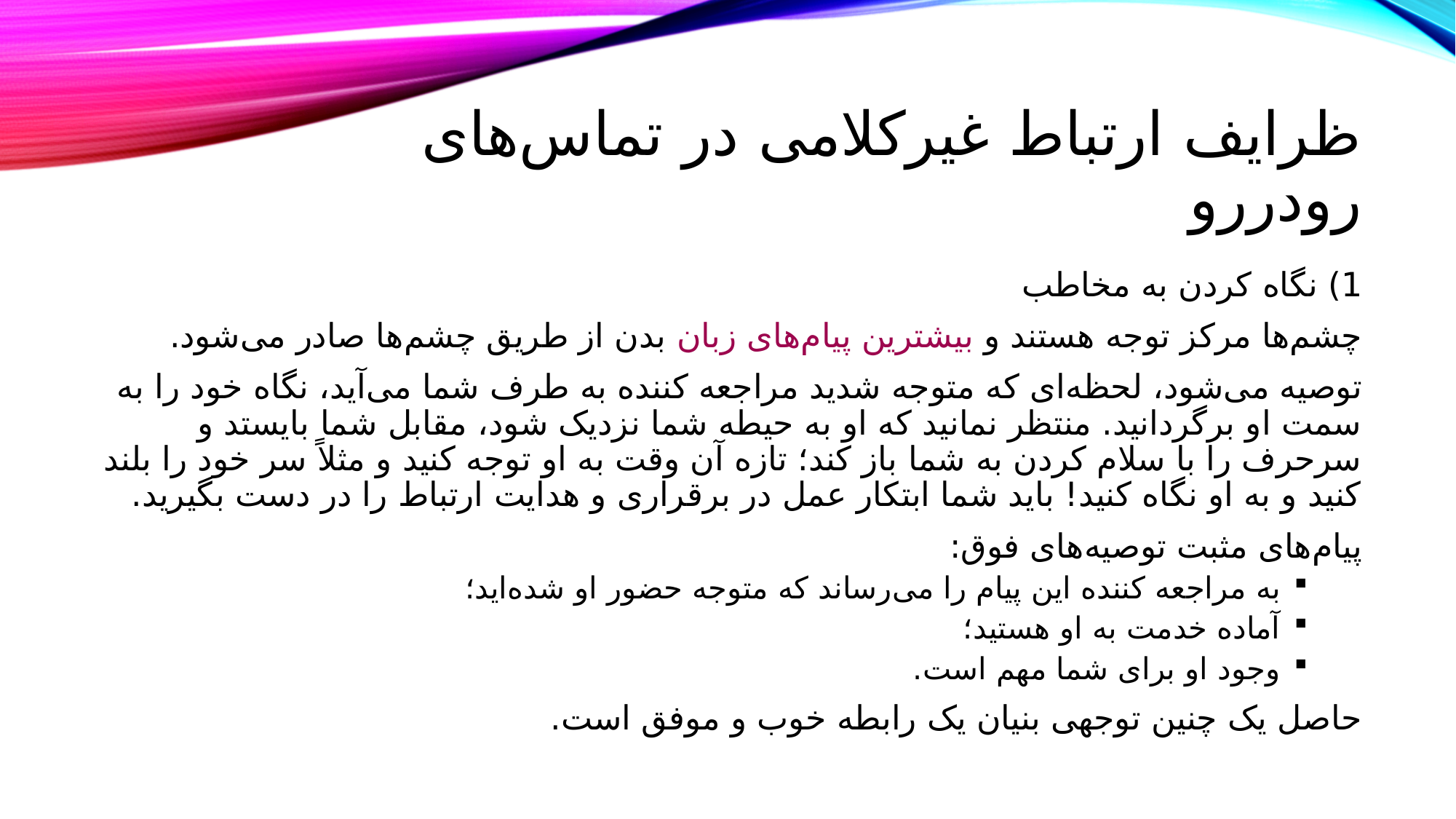

# ظرایف ارتباط غیرکلامی در تماس‌های رودررو
1) نگاه کردن به مخاطب
چشم‌ها مرکز توجه هستند و بیشترین پیام‌های زبان بدن از طریق چشم‌ها صادر می‌شود.
توصیه می‌شود، لحظه‌ای که متوجه شدید مراجعه کننده به طرف شما می‌آید، نگاه خود را به سمت او برگردانید. منتظر نمانید که او به حیطه شما نزدیک شود، مقابل شما بایستد و سرحرف را با سلام کردن به شما باز کند؛ تازه آن وقت به او توجه کنید و مثلاً سر خود را بلند کنید و به او نگاه کنید! باید شما ابتکار عمل در برقراری و هدایت ارتباط را در دست بگیرید.
پیام‌های مثبت توصیه‌های فوق:
به مراجعه کننده این پیام را می‌رساند که متوجه حضور او شده‌اید؛
آماده خدمت به او هستید؛
وجود او برای شما مهم است.
حاصل یک چنین توجهی بنیان یک رابطه خوب و موفق است.